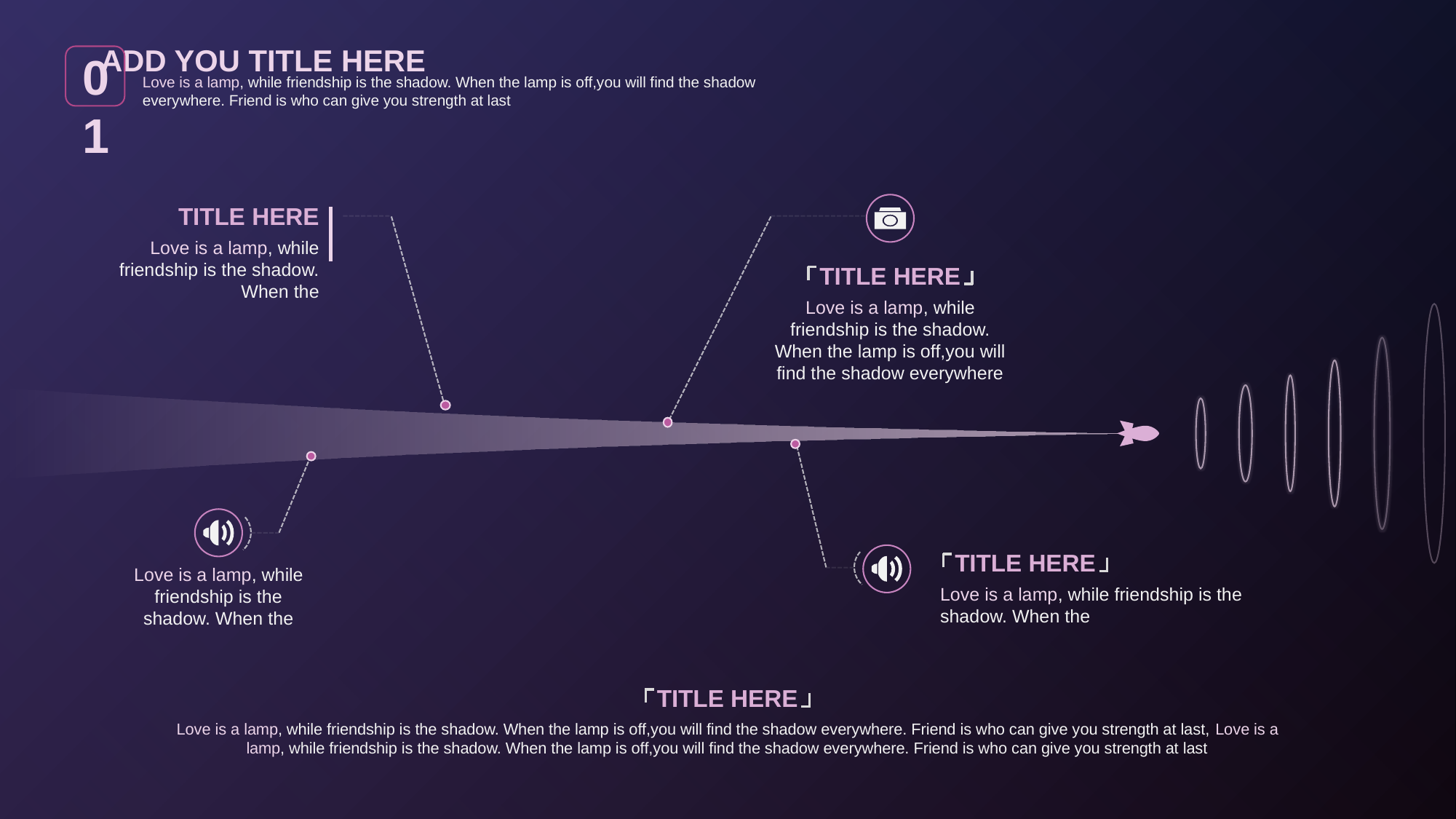

ADD YOU TITLE HERE
Love is a lamp, while friendship is the shadow. When the lamp is off,you will find the shadow everywhere. Friend is who can give you strength at last
01

TITLE HERE
Love is a lamp, while friendship is the shadow. When the

TITLE HERE
Love is a lamp, while friendship is the shadow. When the lamp is off,you will find the shadow everywhere

TITLE HERE
Love is a lamp, while friendship is the shadow. When the

Love is a lamp, while friendship is the shadow. When the
TITLE HERE
Love is a lamp, while friendship is the shadow. When the lamp is off,you will find the shadow everywhere. Friend is who can give you strength at last, Love is a lamp, while friendship is the shadow. When the lamp is off,you will find the shadow everywhere. Friend is who can give you strength at last